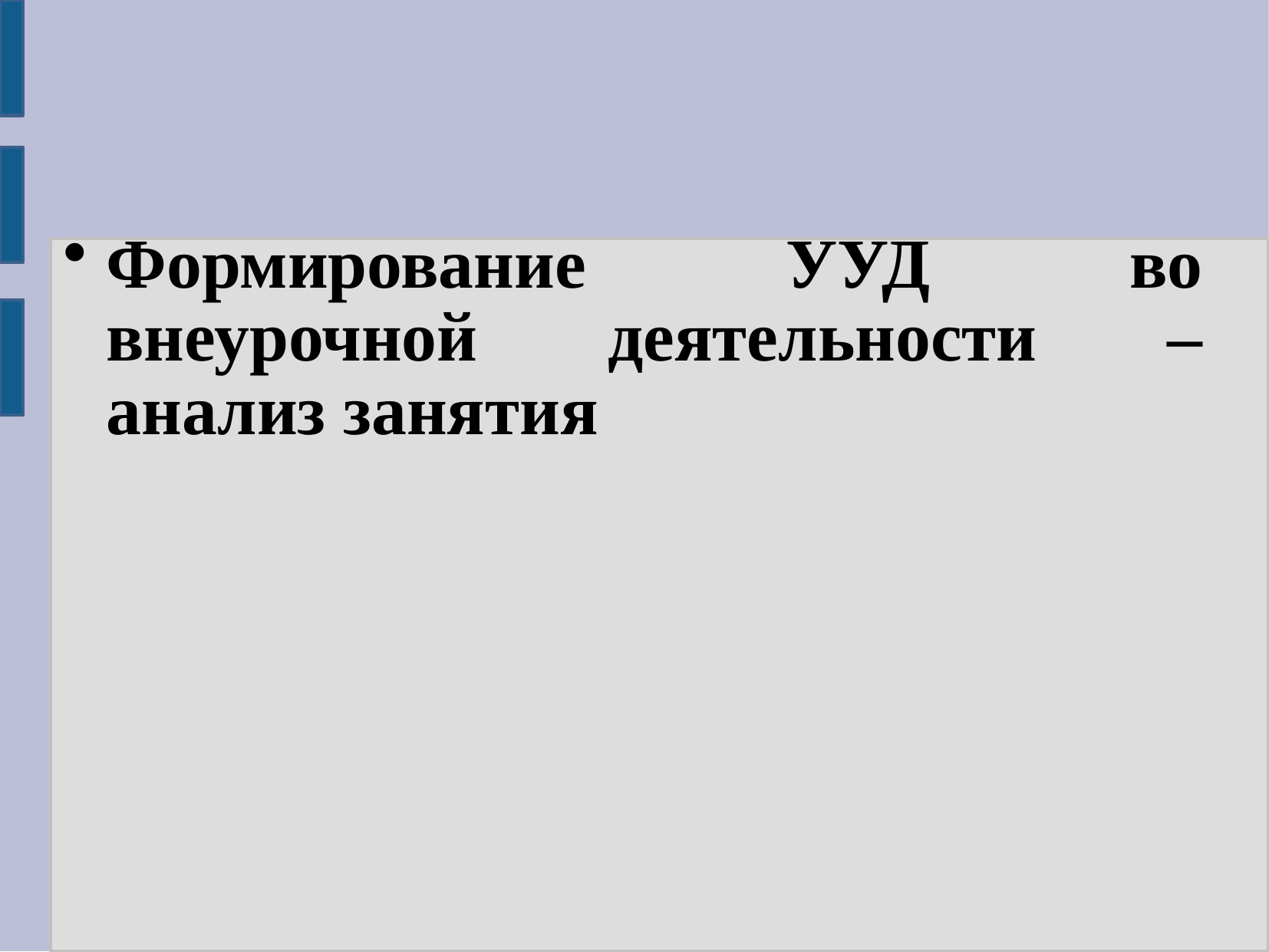

#
Формирование УУД во внеурочной деятельности – анализ занятия